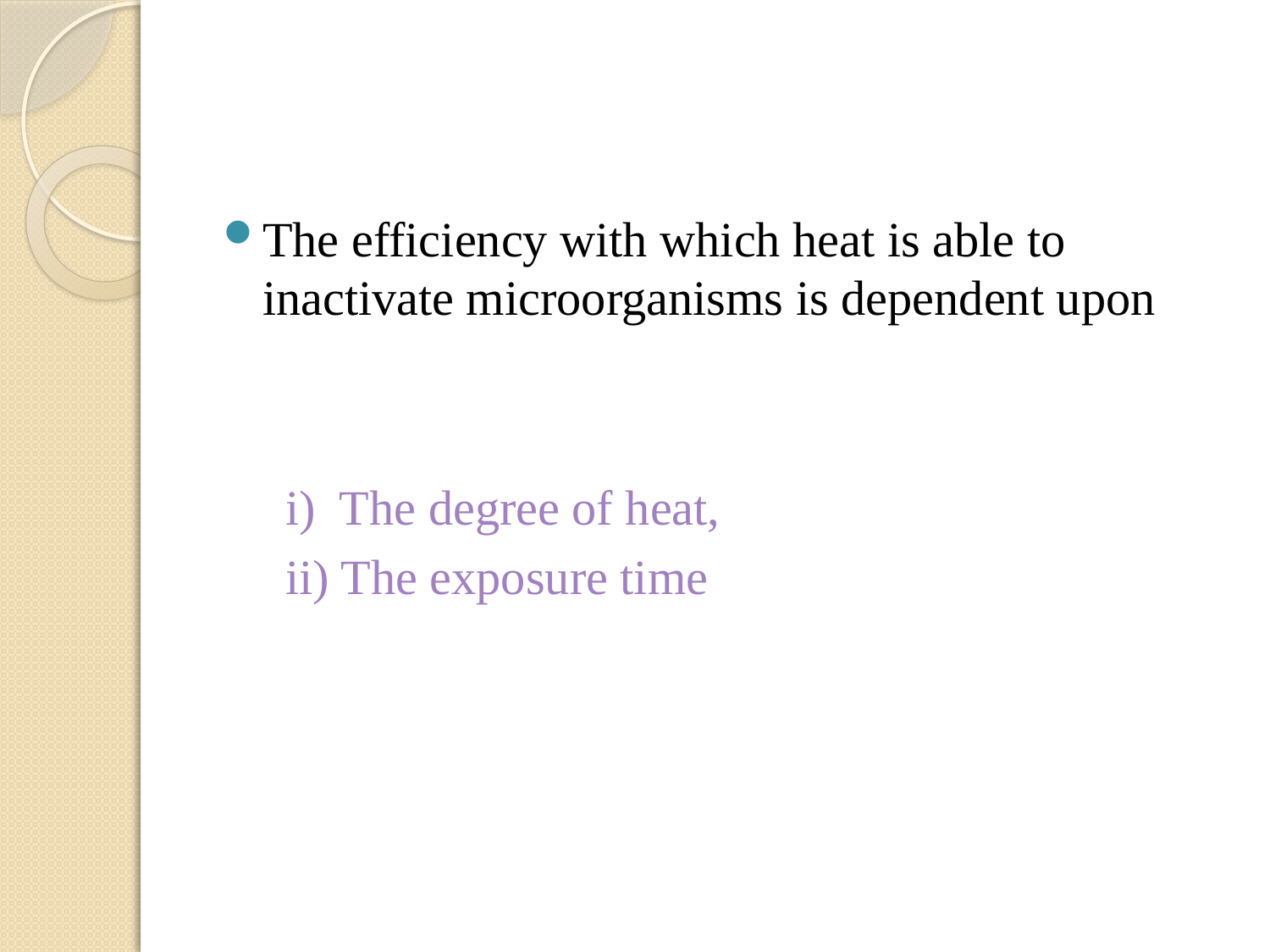

#
The efficiency with which heat is able to inactivate microorganisms is dependent upon

      i)  The degree of heat,
      ii) The exposure time